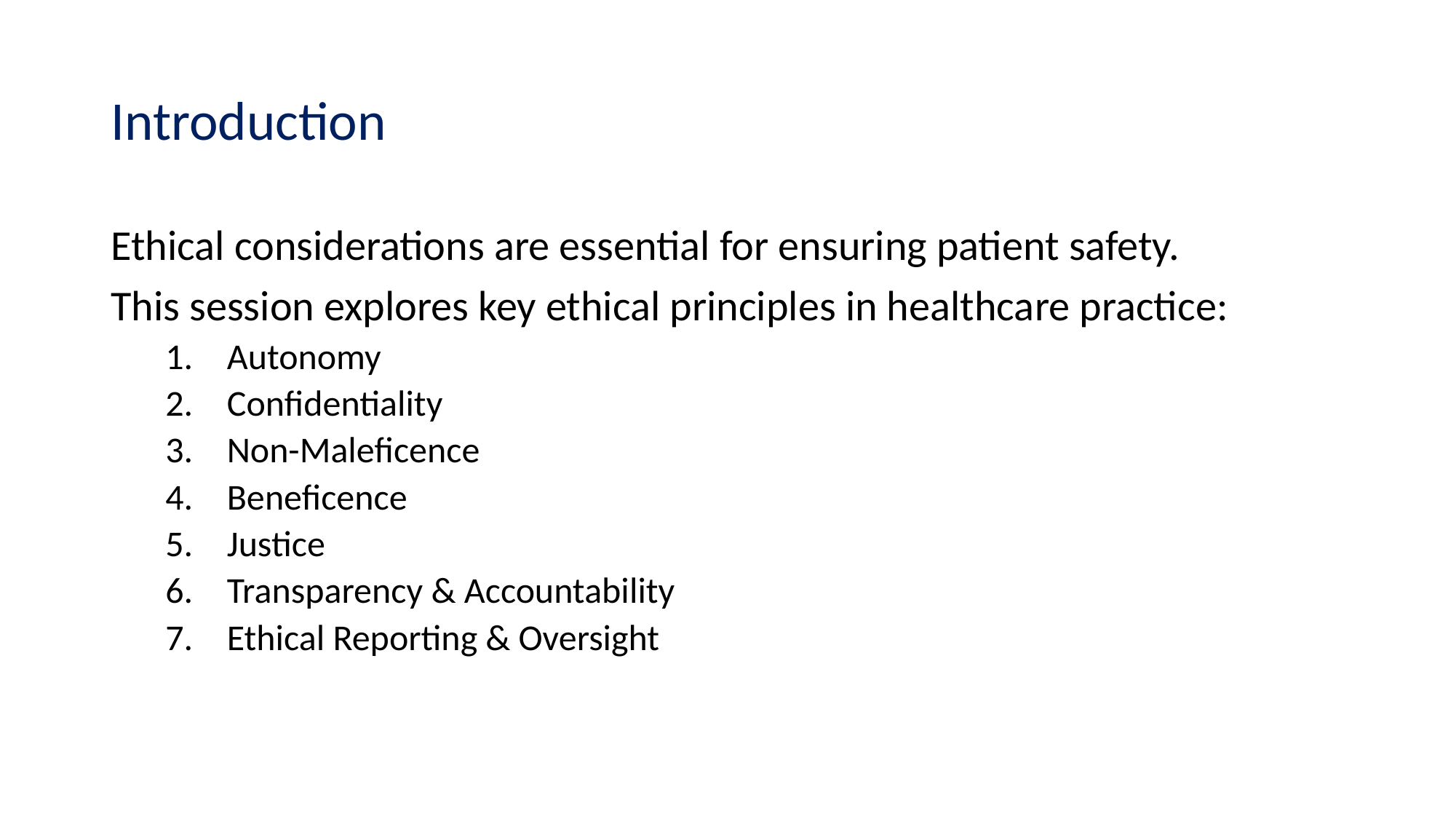

# Introduction
Ethical considerations are essential for ensuring patient safety.
This session explores key ethical principles in healthcare practice:
Autonomy
Confidentiality
Non-Maleficence
Beneficence
Justice
Transparency & Accountability
Ethical Reporting & Oversight